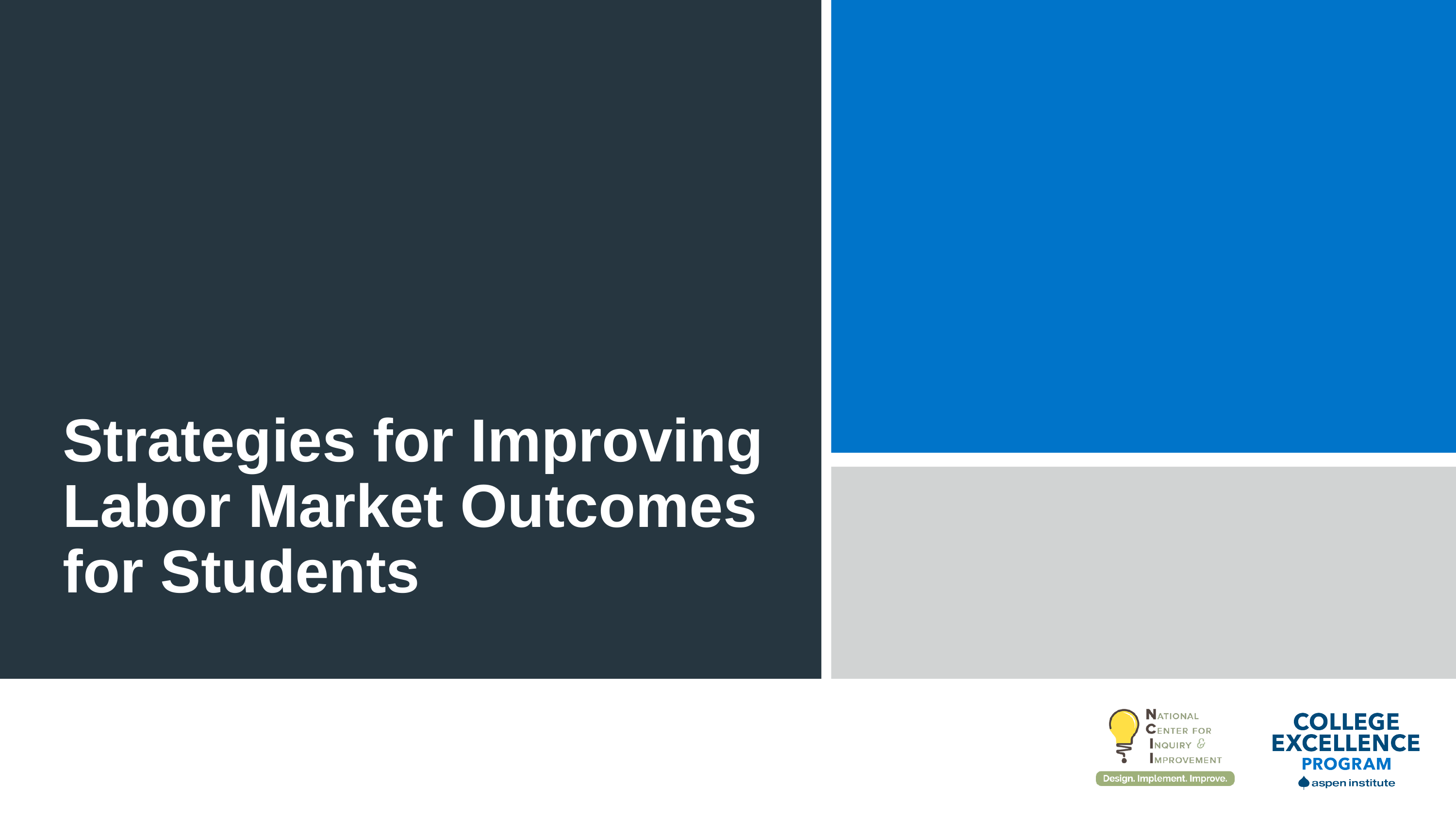

Strategies for Improving Labor Market Outcomes for Students